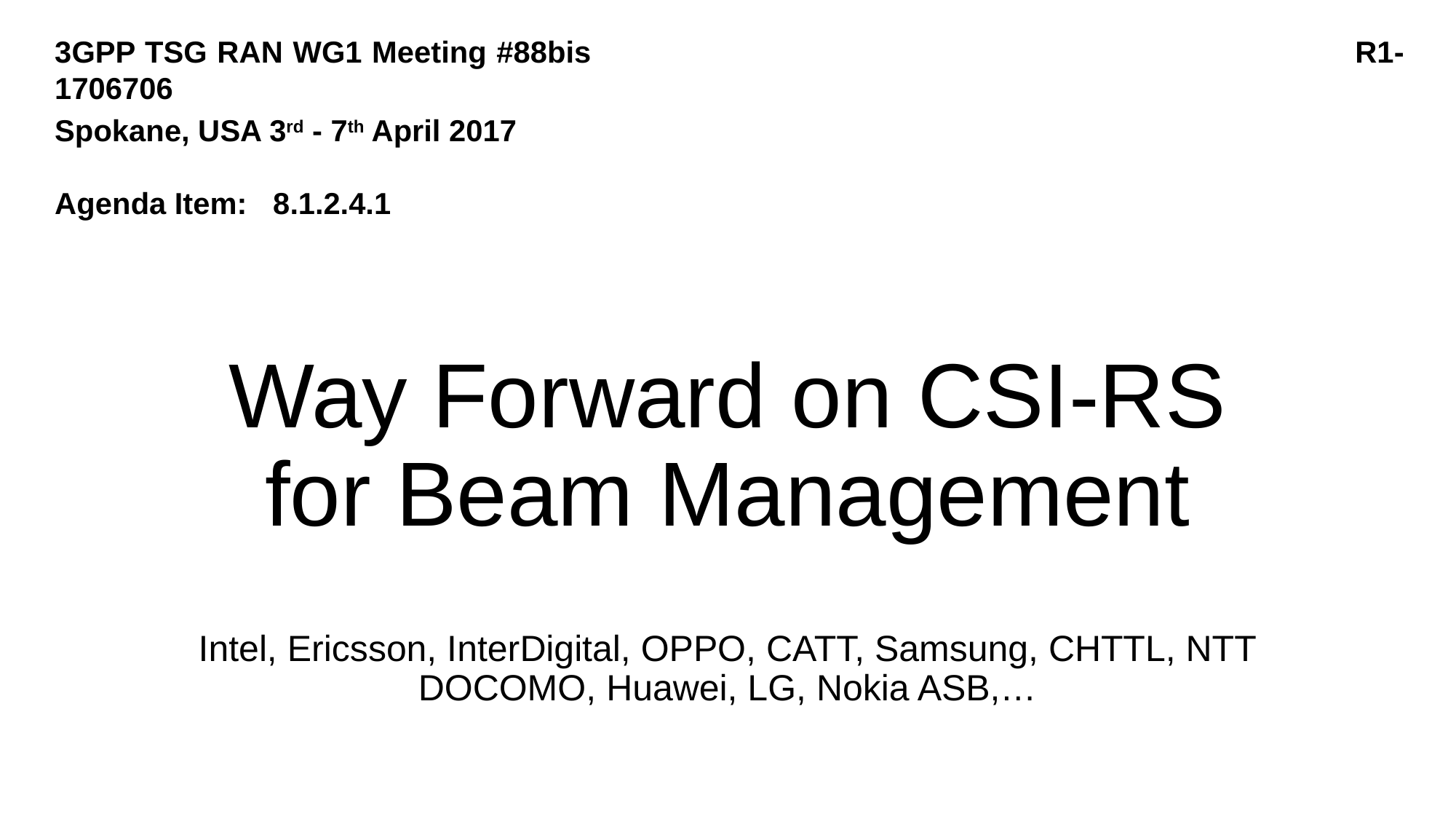

3GPP TSG RAN WG1 Meeting #88bis                                                                              R1-1706706
Spokane, USA 3rd - 7th April 2017

Agenda Item:	8.1.2.4.1
# Way Forward on CSI-RS for Beam Management
Intel, Ericsson, InterDigital, OPPO, CATT, Samsung, CHTTL, NTT DOCOMO, Huawei, LG, Nokia ASB,…